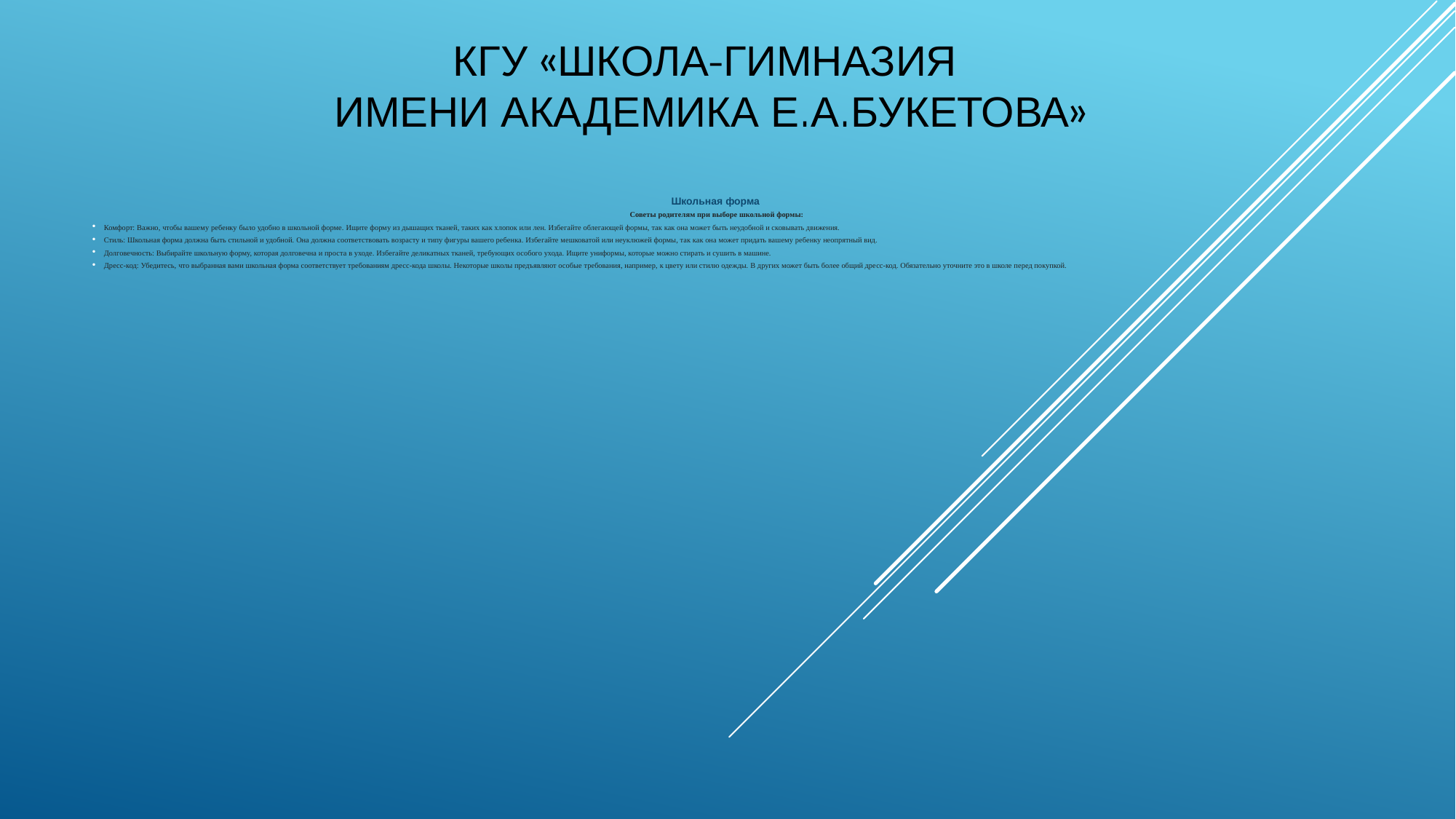

# КГУ «Школа-гимназия имени академика Е.А.Букетова»
Школьная форма
Советы родителям при выборе школьной формы:
Комфорт: Важно, чтобы вашему ребенку было удобно в школьной форме. Ищите форму из дышащих тканей, таких как хлопок или лен. Избегайте облегающей формы, так как она может быть неудобной и сковывать движения.
Стиль: Школьная форма должна быть стильной и удобной. Она должна соответствовать возрасту и типу фигуры вашего ребенка. Избегайте мешковатой или неуклюжей формы, так как она может придать вашему ребенку неопрятный вид.
Долговечность: Выбирайте школьную форму, которая долговечна и проста в уходе. Избегайте деликатных тканей, требующих особого ухода. Ищите униформы, которые можно стирать и сушить в машине.
Дресс-код: Убедитесь, что выбранная вами школьная форма соответствует требованиям дресс-кода школы. Некоторые школы предъявляют особые требования, например, к цвету или стилю одежды. В других может быть более общий дресс-код. Обязательно уточните это в школе перед покупкой.